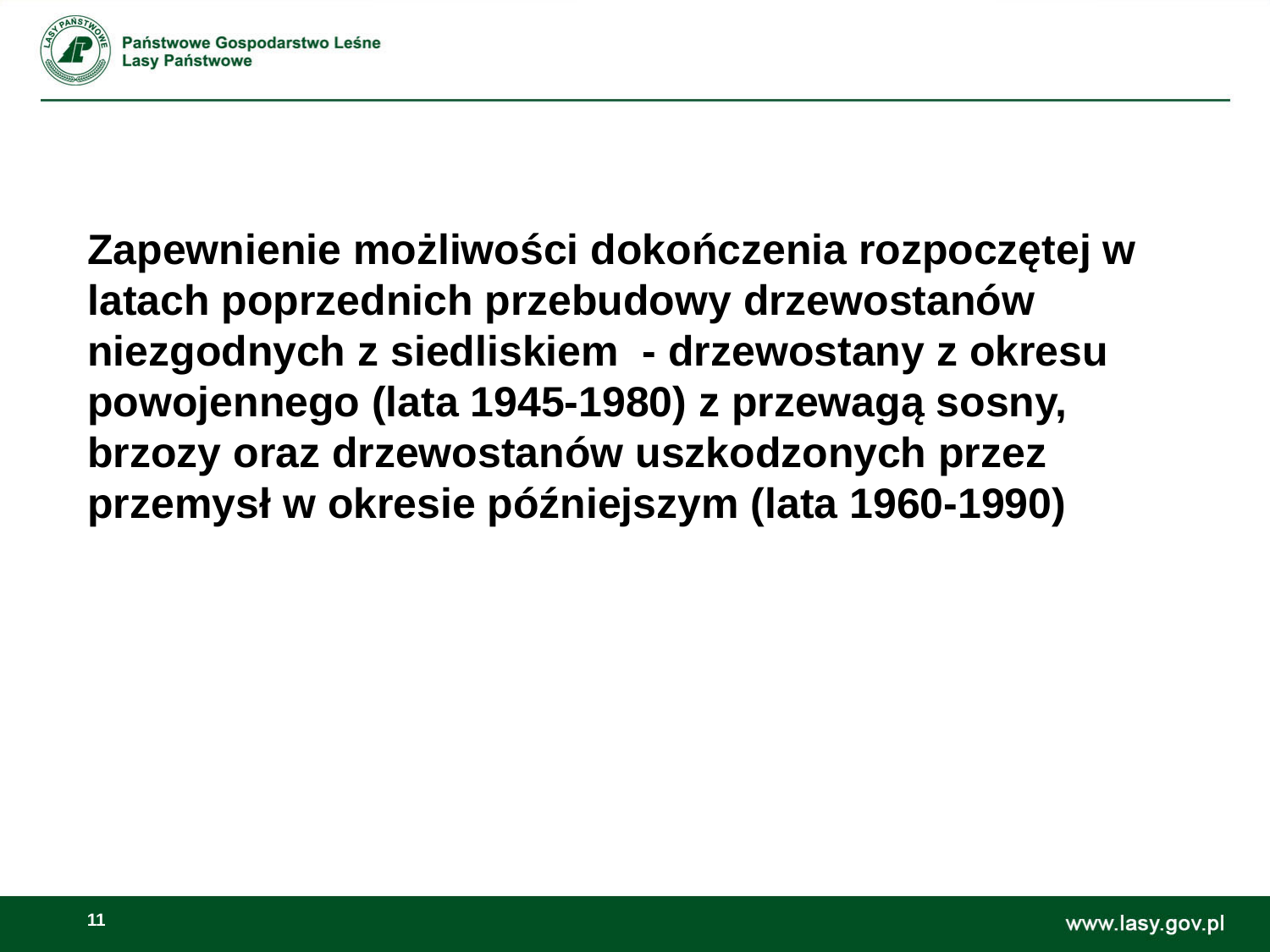

Zapewnienie możliwości dokończenia rozpoczętej w latach poprzednich przebudowy drzewostanów niezgodnych z siedliskiem  - drzewostany z okresu powojennego (lata 1945-1980) z przewagą sosny, brzozy oraz drzewostanów uszkodzonych przez przemysł w okresie późniejszym (lata 1960-1990)